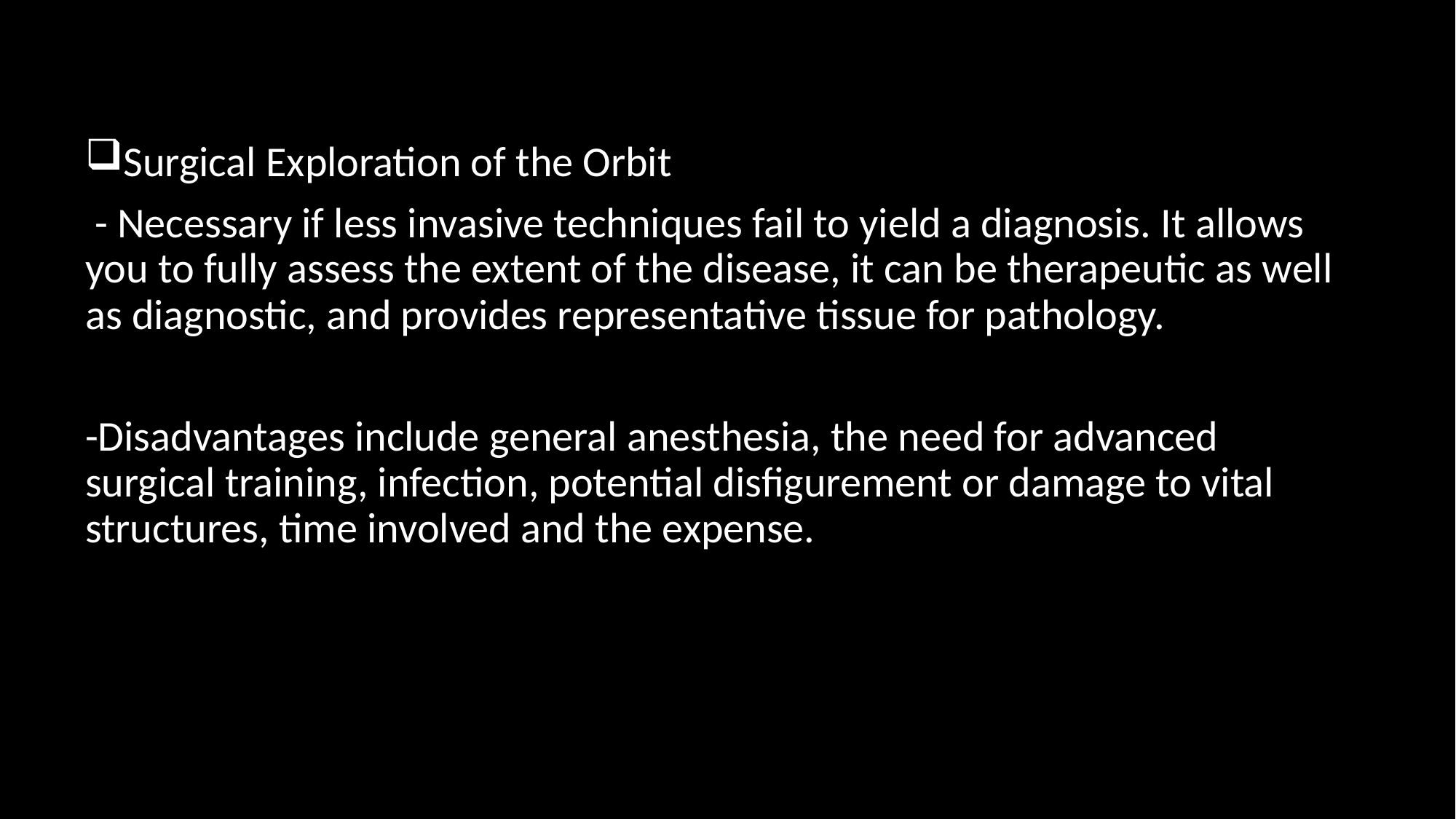

Surgical Exploration of the Orbit
 - Necessary if less invasive techniques fail to yield a diagnosis. It allows you to fully assess the extent of the disease, it can be therapeutic as well as diagnostic, and provides representative tissue for pathology.

-Disadvantages include general anesthesia, the need for advanced surgical training, infection, potential disfigurement or damage to vital structures, time involved and the expense.